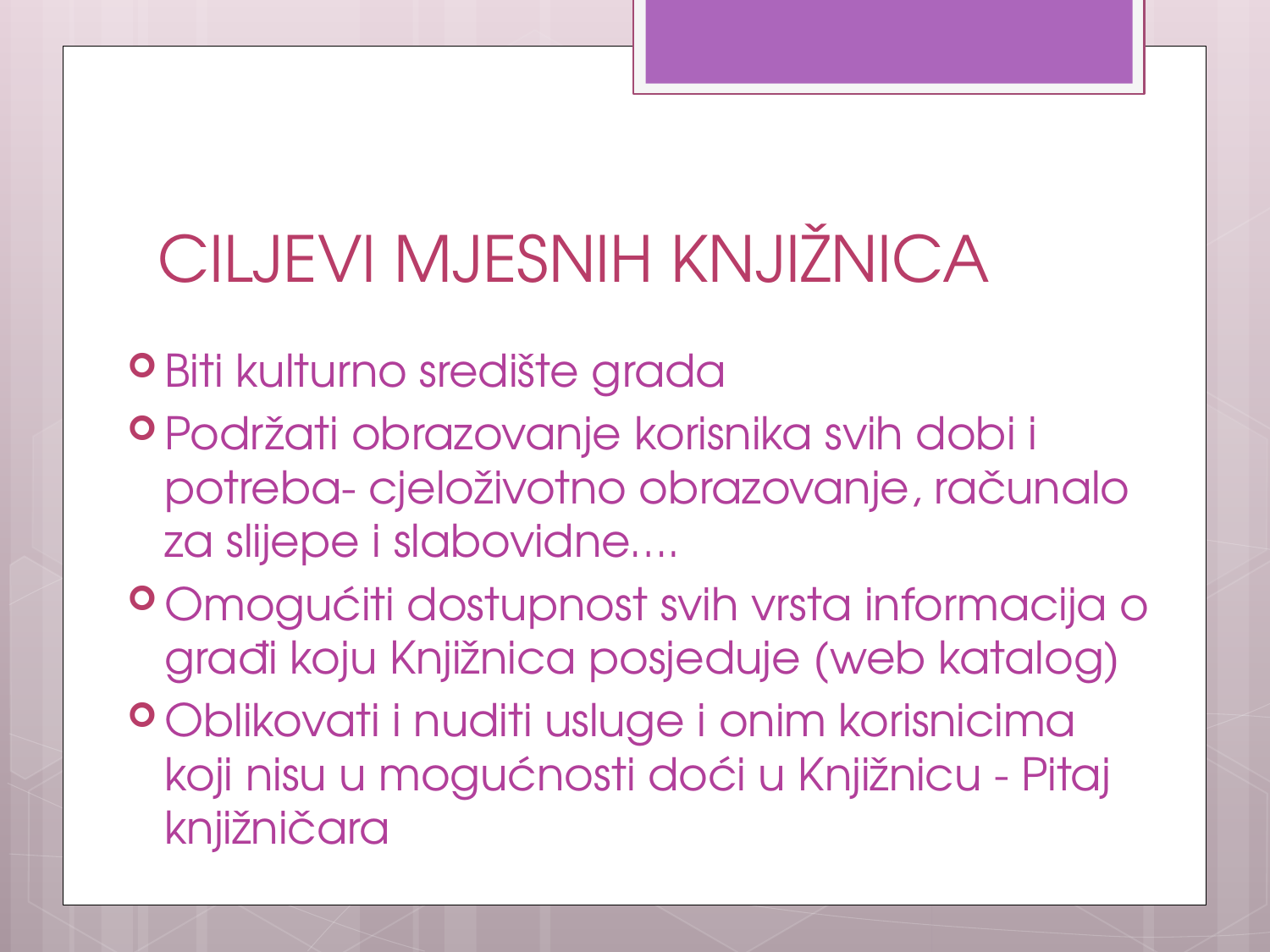

# CILJEVI MJESNIH KNJIŽNICA
Biti kulturno središte grada
Podržati obrazovanje korisnika svih dobi i potreba- cjeloživotno obrazovanje, računalo za slijepe i slabovidne….
Omogućiti dostupnost svih vrsta informacija o građi koju Knjižnica posjeduje (web katalog)
Oblikovati i nuditi usluge i onim korisnicima koji nisu u mogućnosti doći u Knjižnicu - Pitaj knjižničara